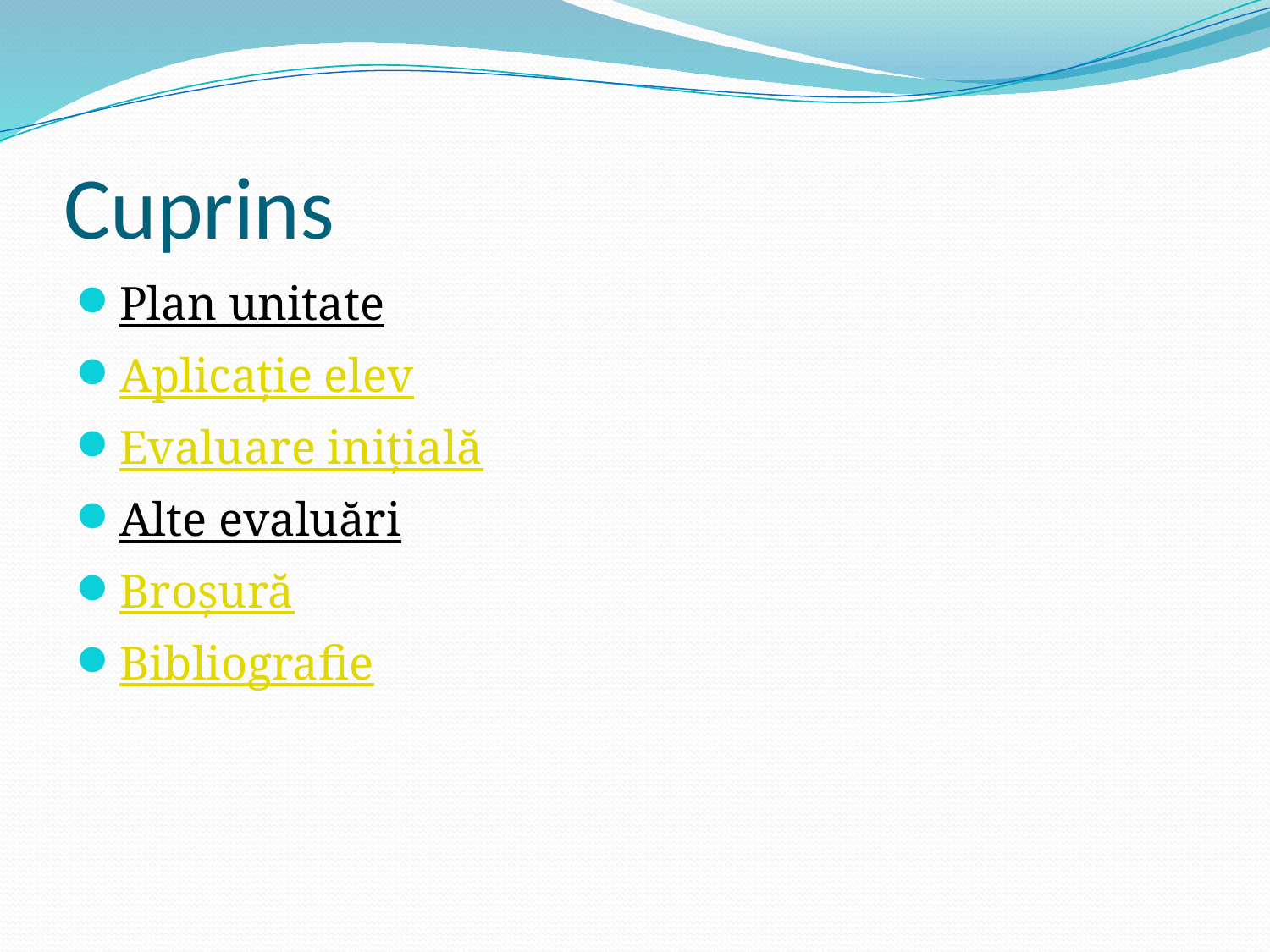

# Cuprins
Plan unitate
Aplicație elev
Evaluare inițială
Alte evaluări
Broșură
Bibliografie